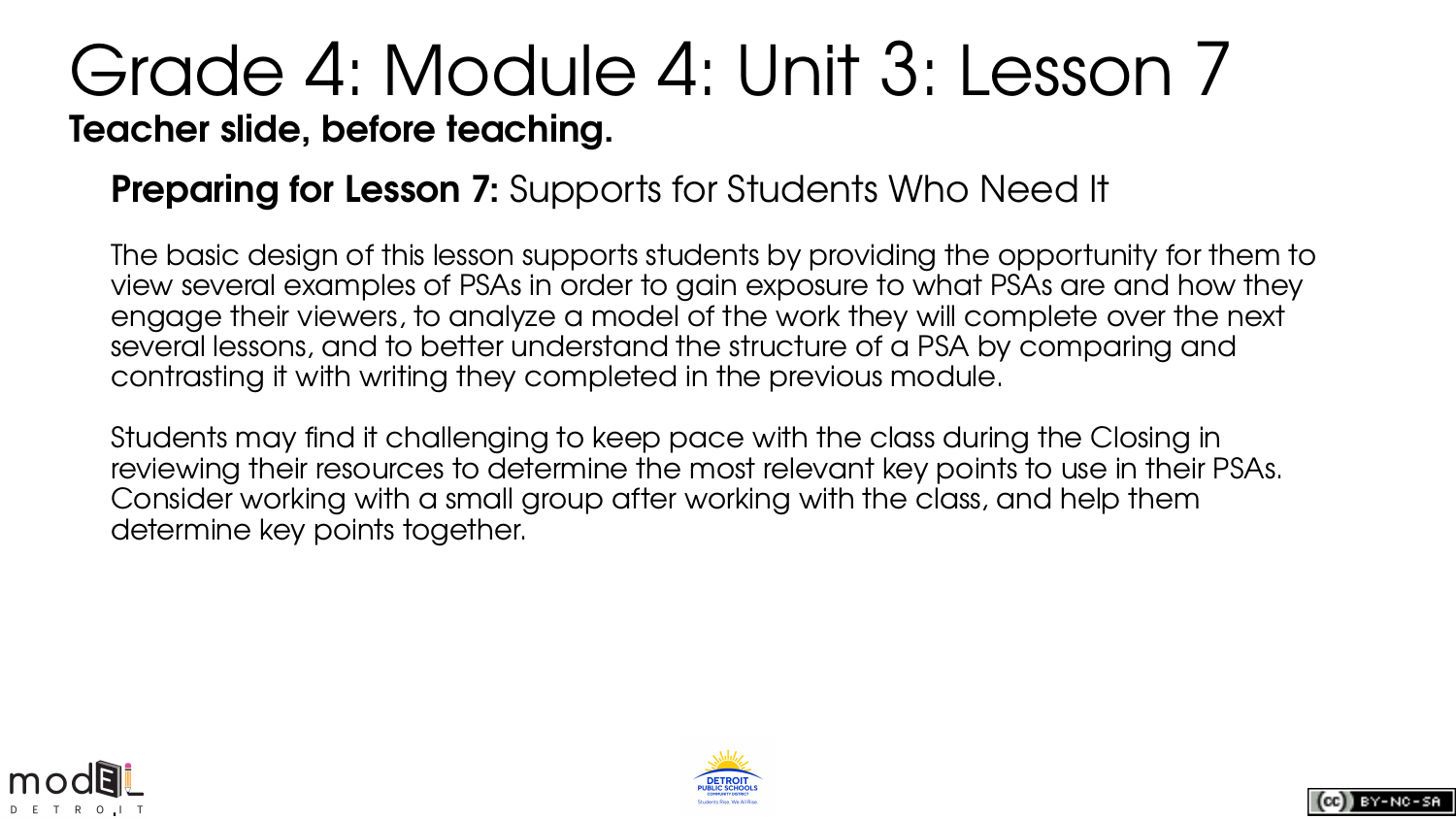

# Grade 4: Module 4: Unit 3: Lesson 7
Teacher slide, before teaching.

Preparing for Lesson 7: Supports for Students Who Need It

The basic design of this lesson supports students by providing the opportunity for them to view several examples of PSAs in order to gain exposure to what PSAs are and how they engage their viewers, to analyze a model of the work they will complete over the next several lessons, and to better understand the structure of a PSA by comparing and contrasting it with writing they completed in the previous module.

Students may find it challenging to keep pace with the class during the Closing in reviewing their resources to determine the most relevant key points to use in their PSAs. Consider working with a small group after working with the class, and help them determine key points together.

.